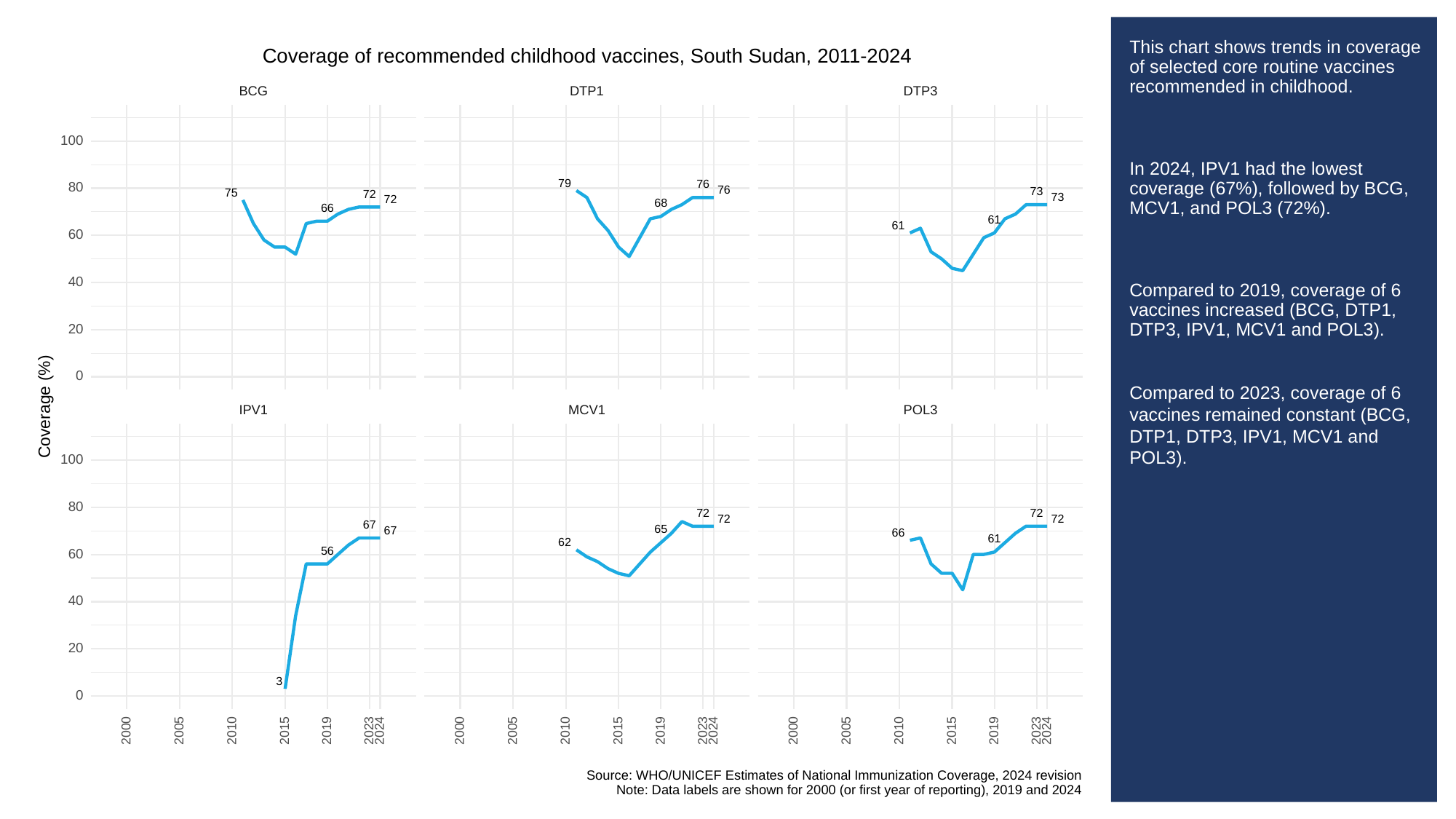

# This chart shows trends in coverage of selected core routine vaccines recommended in childhood.

In 2024, IPV1 had the lowest coverage (67%), followed by BCG, MCV1, and POL3 (72%).

Compared to 2019, coverage of 6 vaccines increased (BCG, DTP1, DTP3, IPV1, MCV1 and POL3).

Compared to 2023, coverage of 6 vaccines remained constant (BCG, DTP1, DTP3, IPV1, MCV1 and POL3).

Coverage of recommended childhood vaccines, South Sudan, 2011-2024
BCG
DTP3
DTP1

100

79
76
80
76
73

75
72

73
72
68

66

61
61
60

40

20

0

Coverage (%)
POL3
MCV1
IPV1

100

80

72
72
72
72
67

65

67
66

61

62
56
60

40

20

3
0

2023
2023
2023
2000
2005
2010
2015
2019
2024
2000
2005
2010
2015
2019
2024
2000
2005
2010
2015
2019
2024
Source: WHO/UNICEF Estimates of National Immunization Coverage, 2024 revision
Note: Data labels are shown for 2000 (or first year of reporting), 2019 and 2024